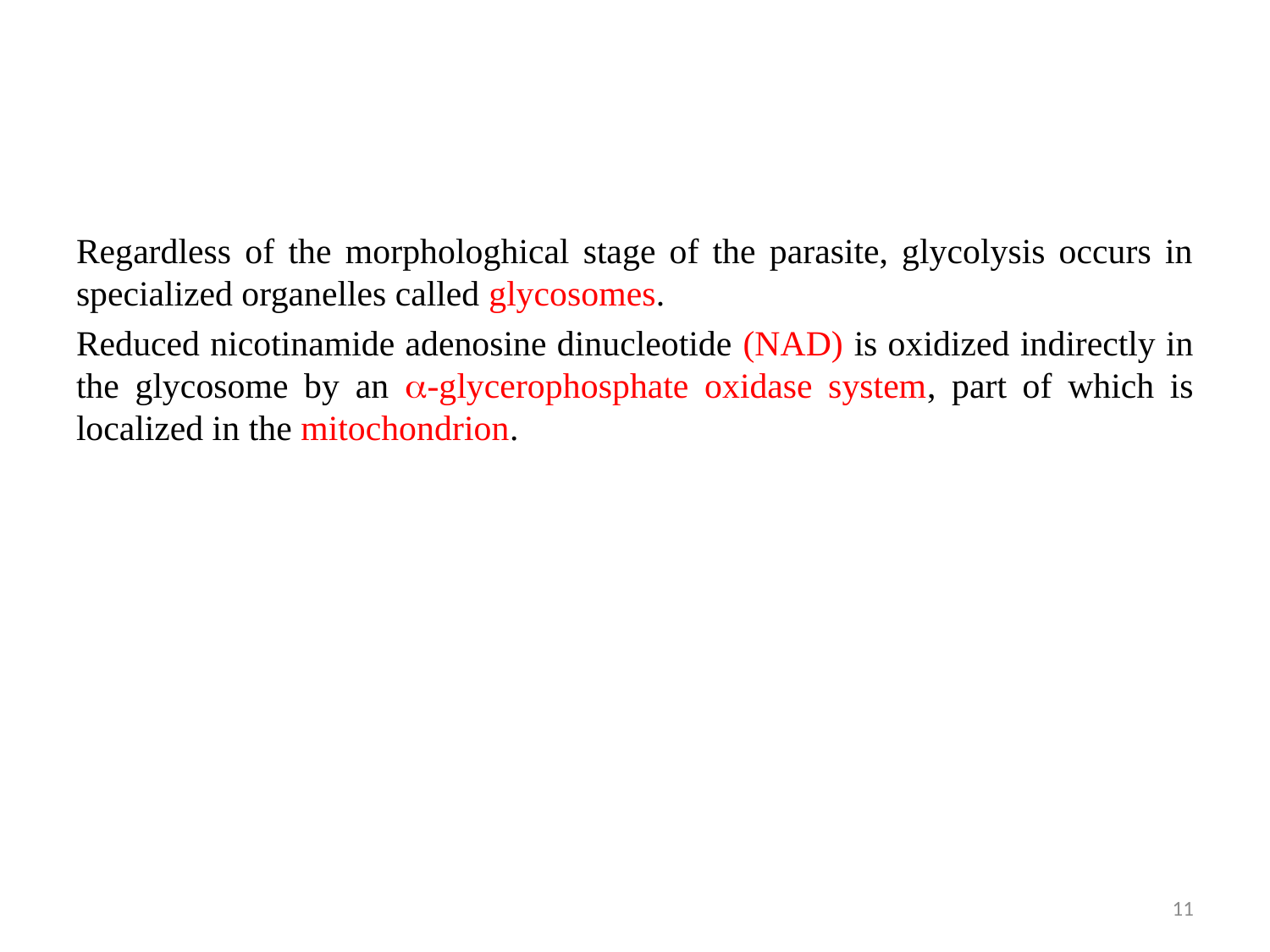

#
Regardless of the morphologhical stage of the parasite, glycolysis occurs in specialized organelles called glycosomes.
Reduced nicotinamide adenosine dinucleotide (NAD) is oxidized indirectly in the glycosome by an α-glycerophosphate oxidase system, part of which is localized in the mitochondrion.

11